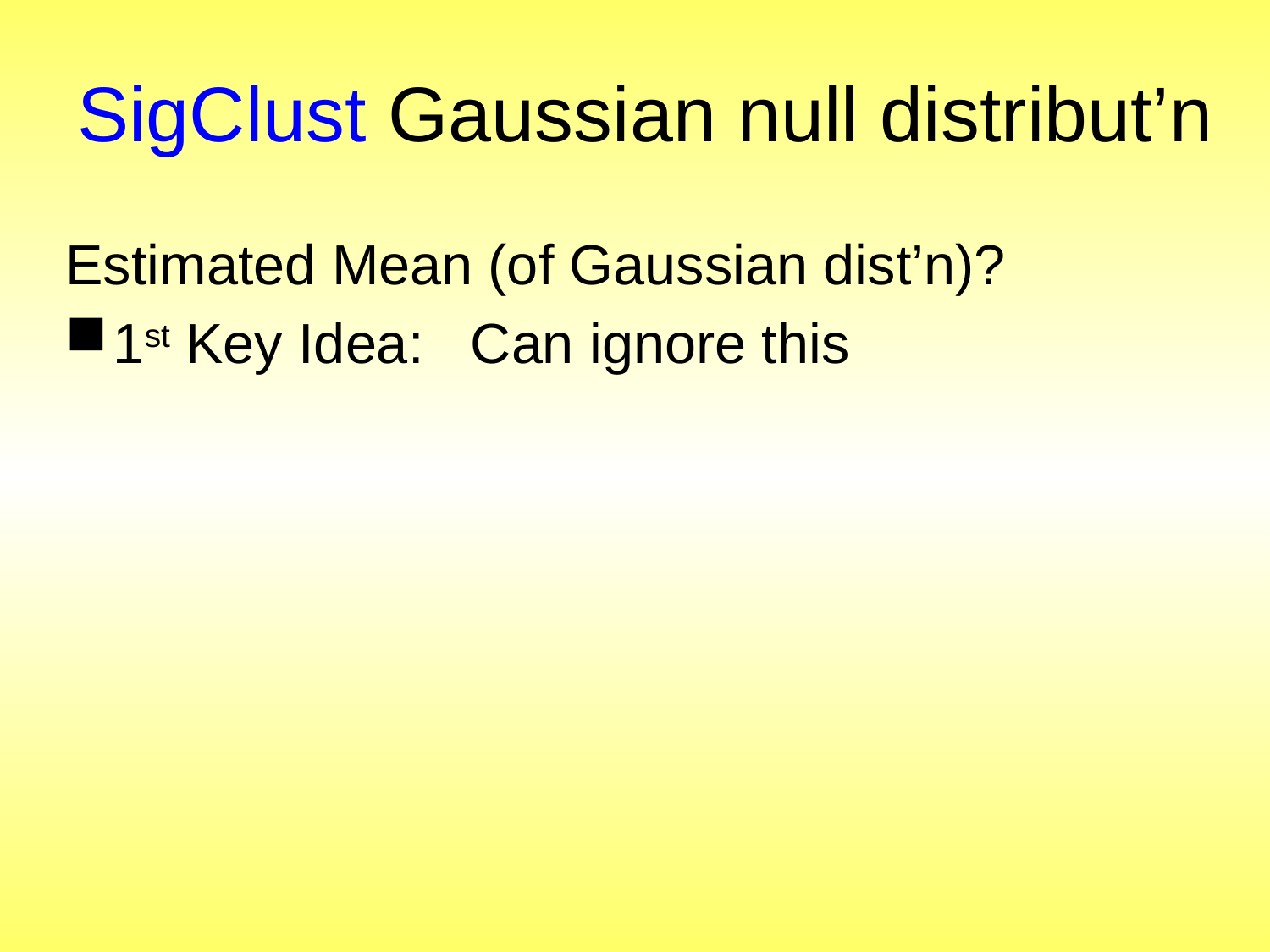

# SigClust Gaussian null distribut’n
Estimated Mean (of Gaussian dist’n)?
1st Key Idea:   Can ignore this